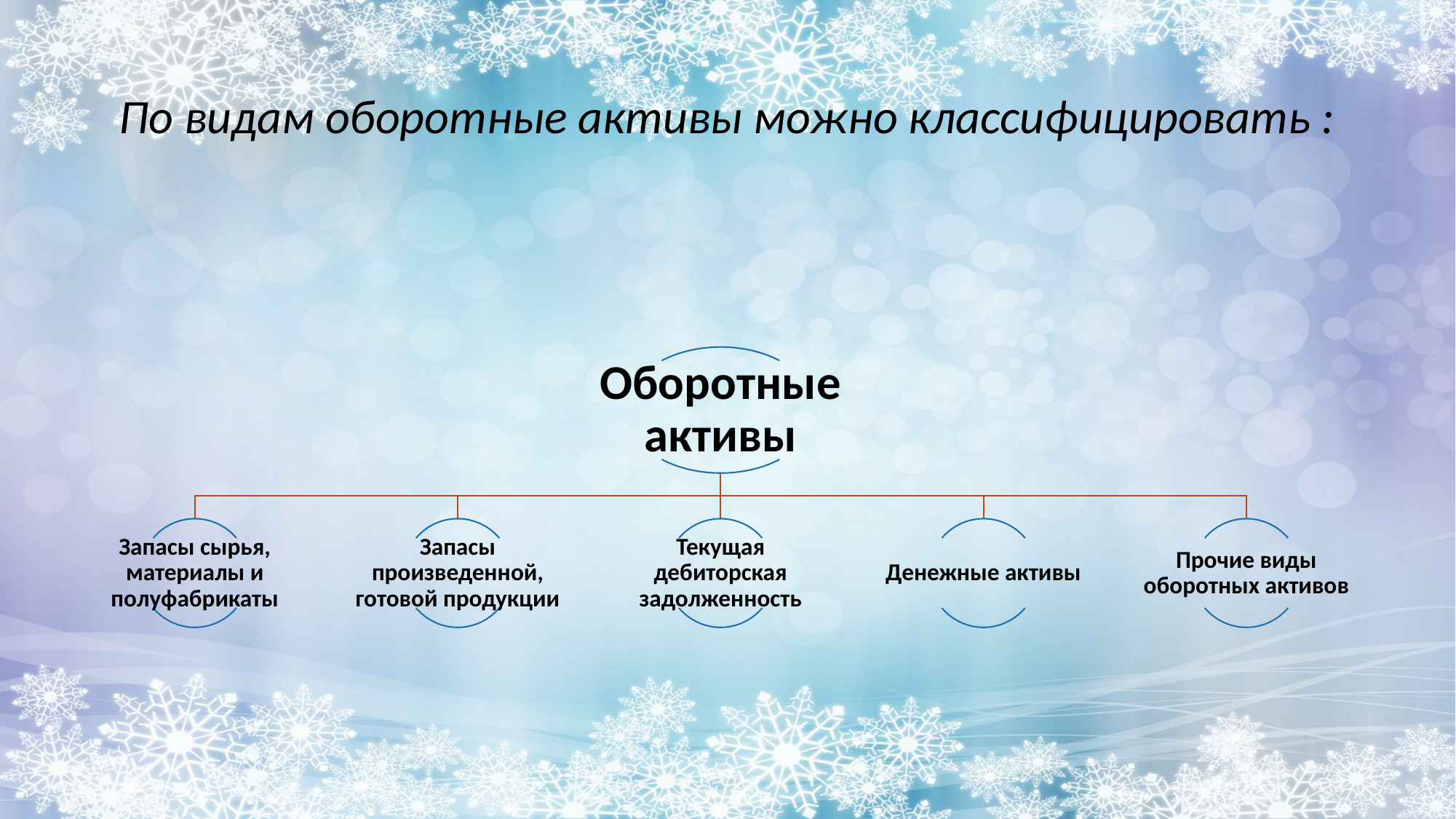

# По видам оборотные активы можно классифицировать :
Оборотные активы
Запасы сырья, материалы и полуфабрикаты
Запасы произведенной, готовой продукции
Текущая дебиторская задолженность
Денежные активы
Прочие виды оборотных активов